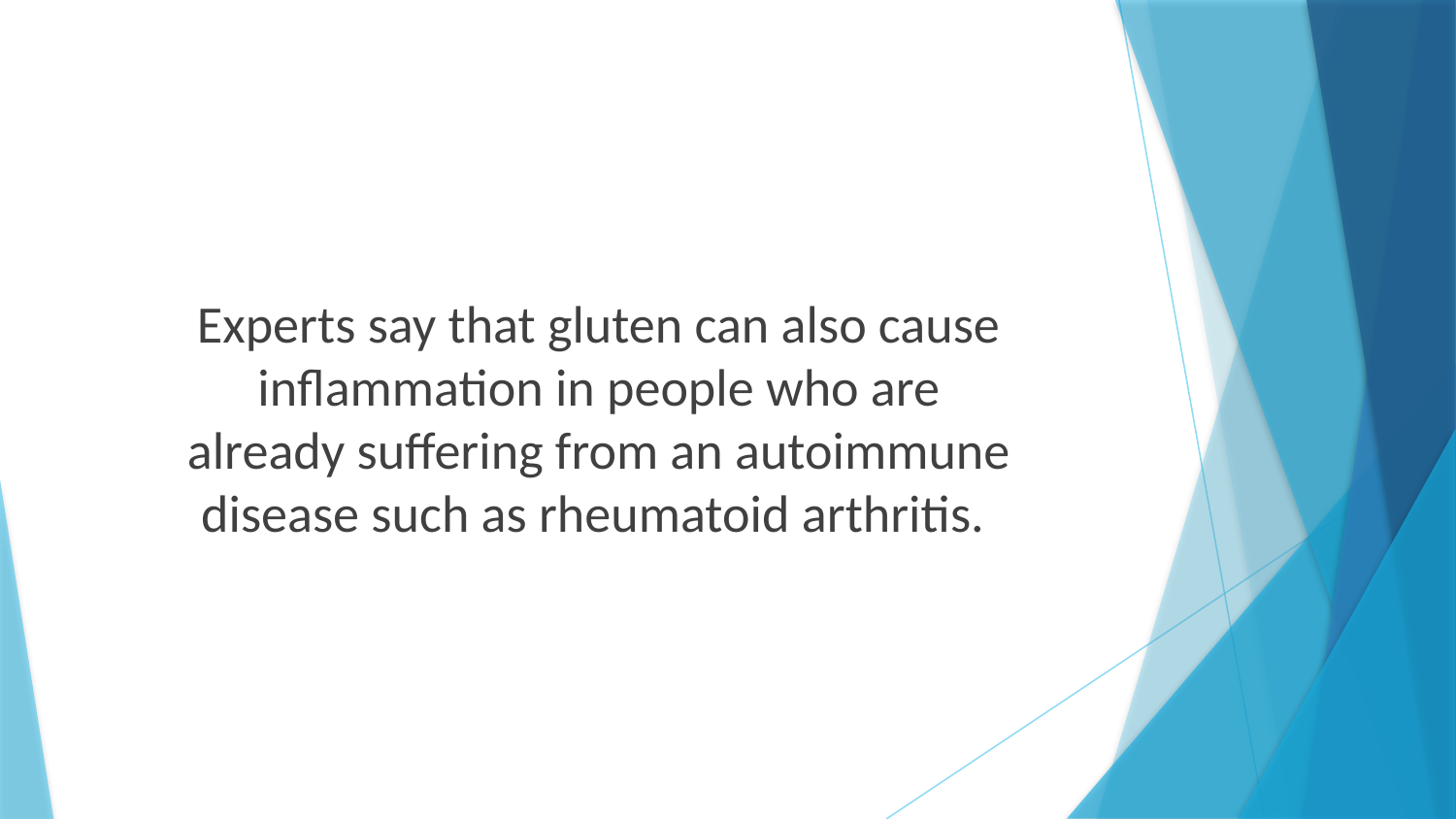

Experts say that gluten can also cause inflammation in people who are
already suffering from an autoimmune
disease such as rheumatoid arthritis.